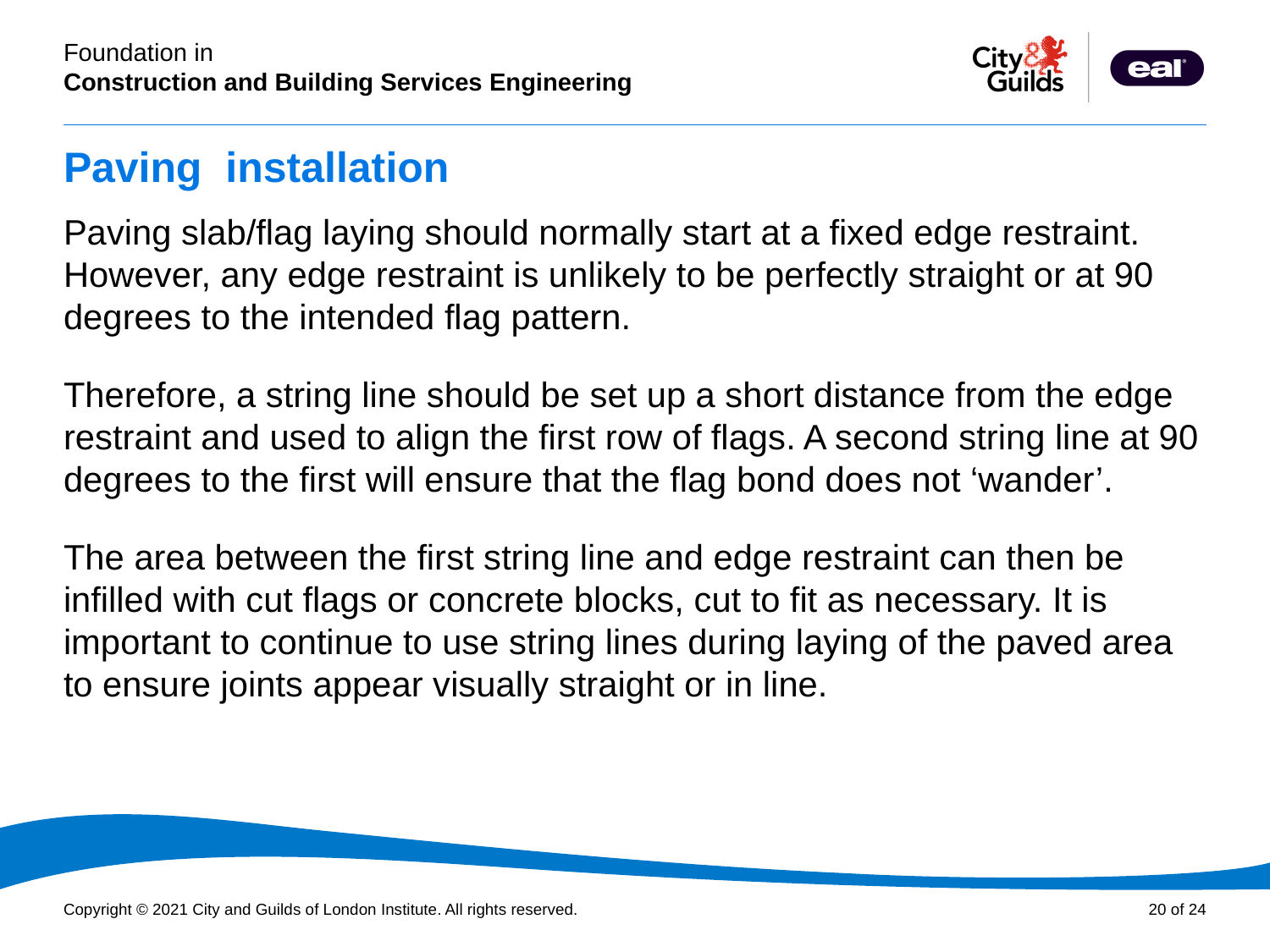

# Paving  installation
Paving slab/flag laying should normally start at a fixed edge restraint. However, any edge restraint is unlikely to be perfectly straight or at 90 degrees to the intended flag pattern.
Therefore, a string line should be set up a short distance from the edge restraint and used to align the first row of flags. A second string line at 90 degrees to the first will ensure that the flag bond does not ‘wander’.
The area between the first string line and edge restraint can then be infilled with cut flags or concrete blocks, cut to fit as necessary. It is important to continue to use string lines during laying of the paved area to ensure joints appear visually straight or in line.